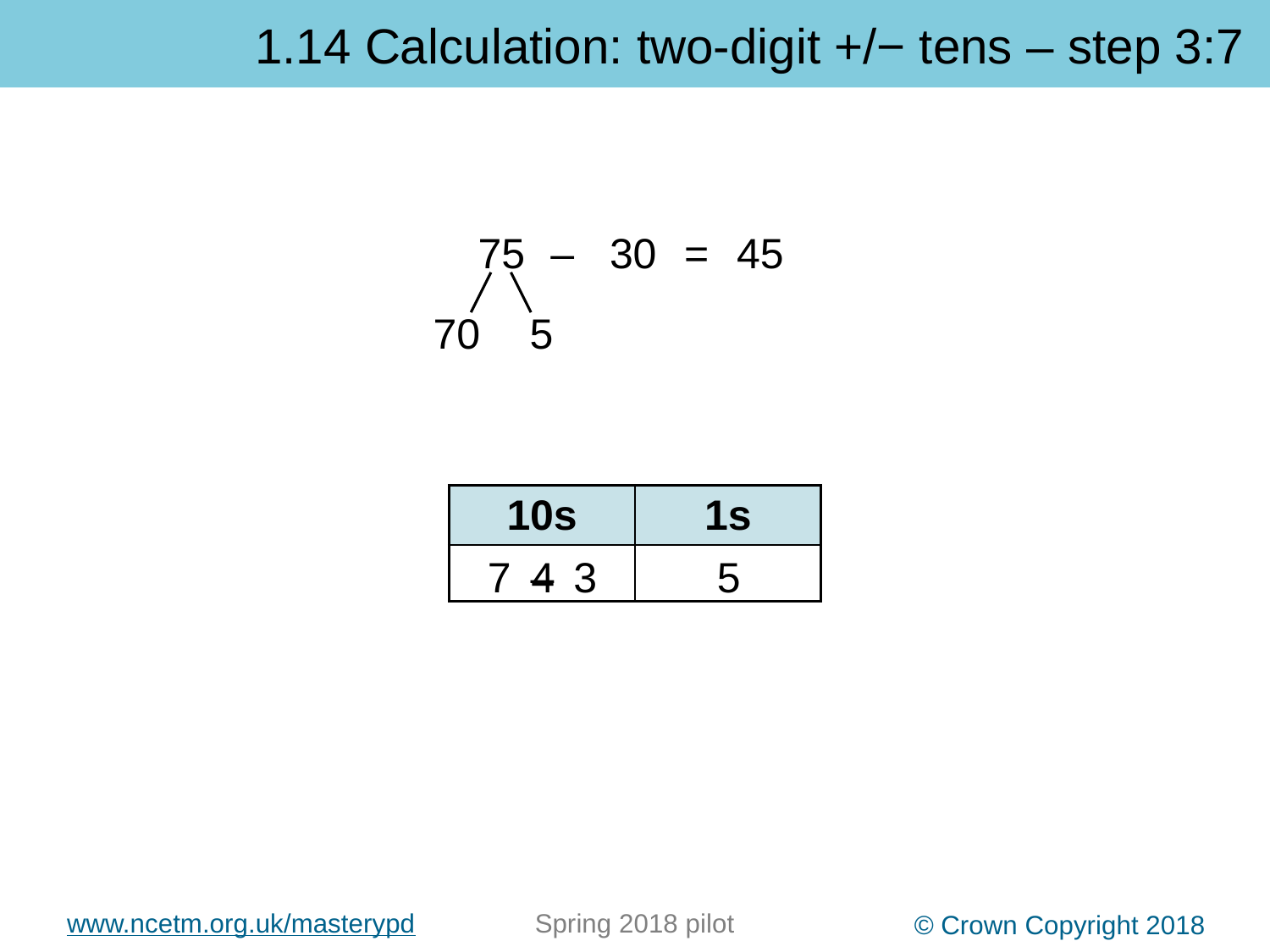

1.14 Calculation: two-digit +/− tens – step 3:7
75
–   30
=
45
70
5
| 10s | 1s |
| --- | --- |
|  |  |
7
4
–
3
5